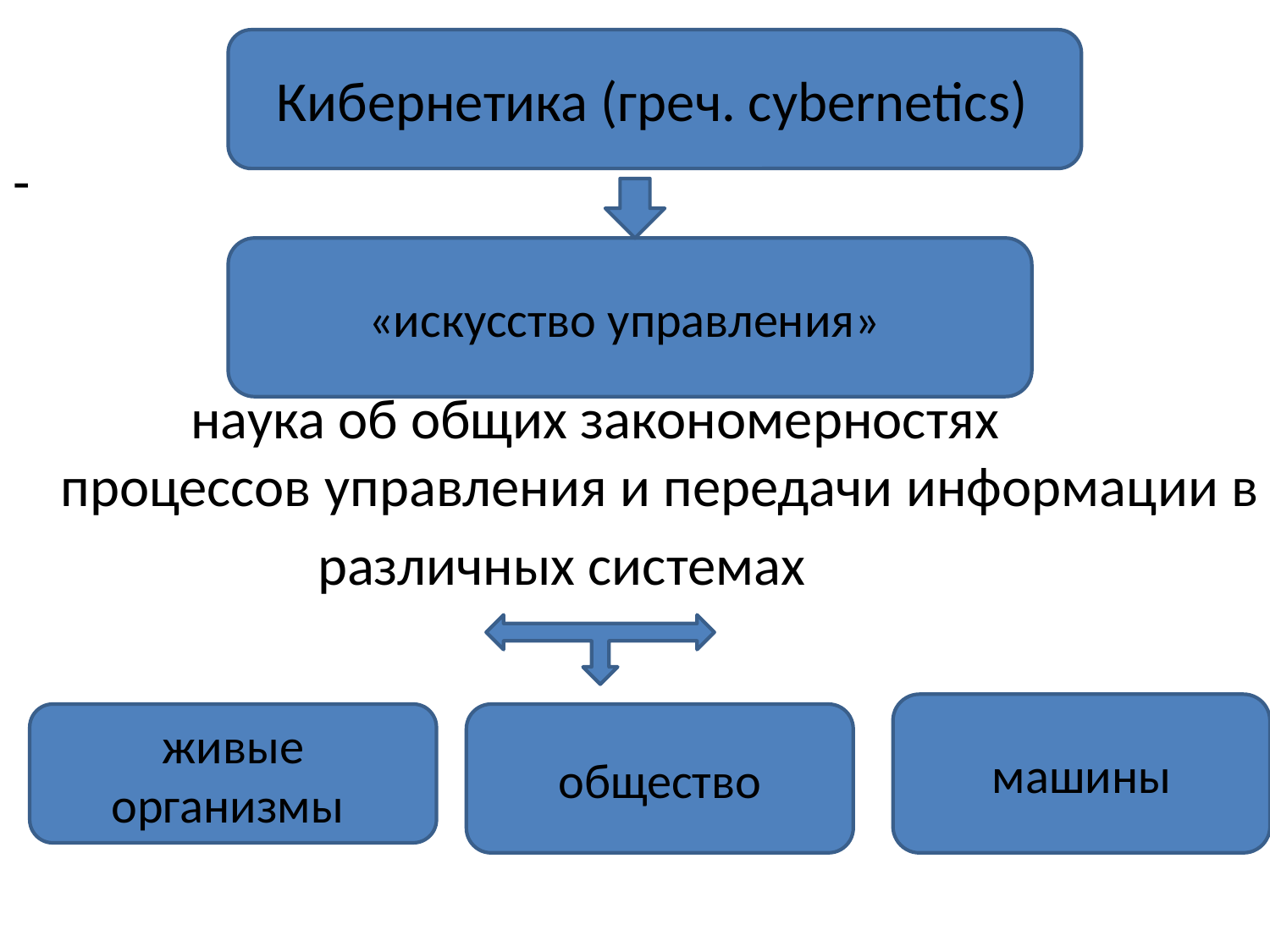

Кибернетика (греч. сybernetics)
#
-

              наука об общих закономерностях процессов управления и передачи информации в
                        различных системах

«искусство управления»

машины
живые организмы
общество